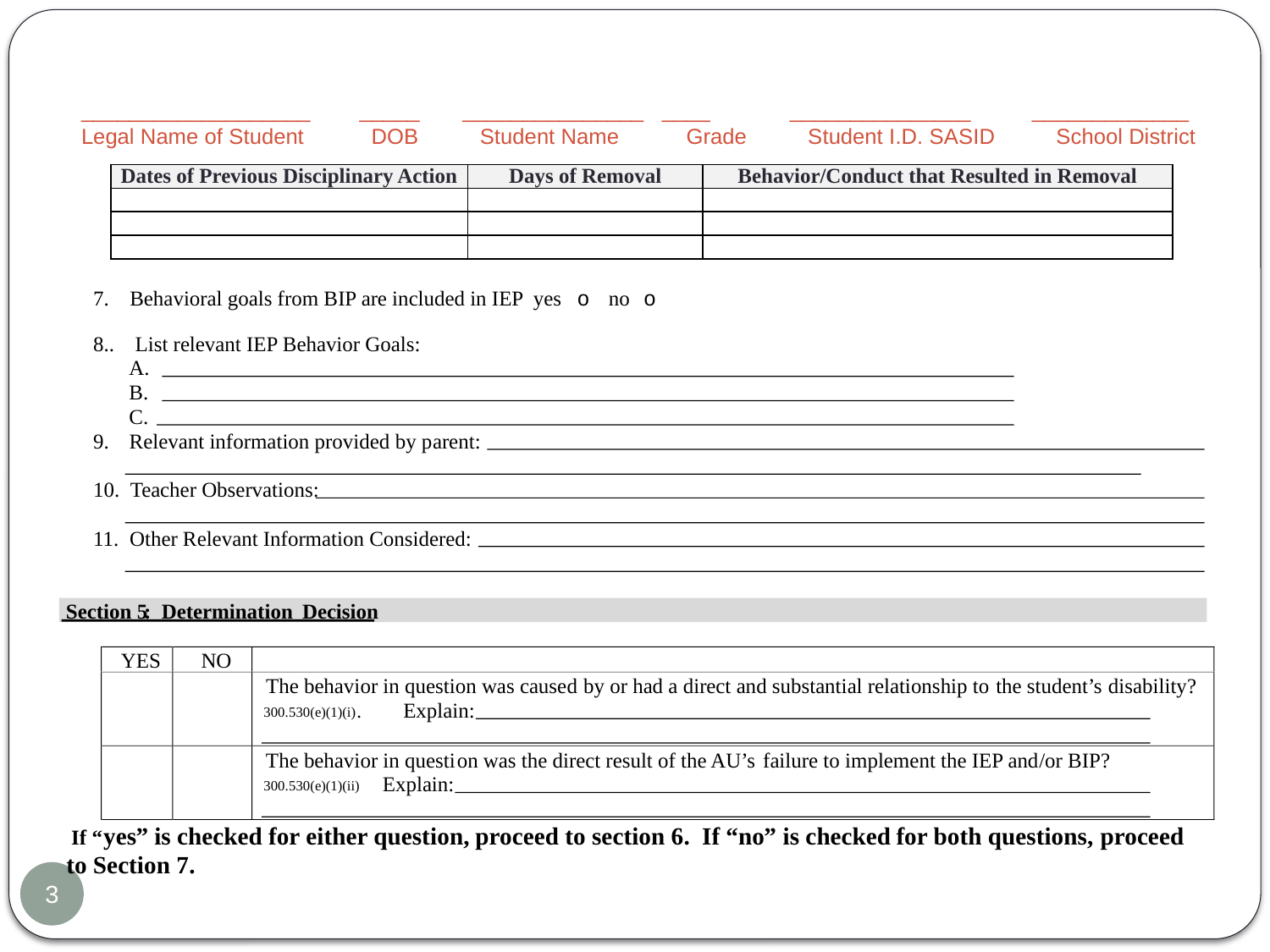

# ___________________        _____       _______________   ____             _______________          _____________ Legal Name of Student           DOB          Student Name           Grade          Student I.D. SASID          School District
| Dates of Previous Disciplinary Action | Days of Removal | Behavior/Conduct that Resulted in Removal |
| --- | --- | --- |
|  |  |  |
|  |  |  |
|  |  |  |

7.

Behavioral goals from BIP are included in IEP  yes
o

no
o

8..

List relevant IEP Behavior Goals:

A.

B.

C.

9.

Relevant information
provided

by
p
arent:

10.

Teacher Observations:

11.

Other Relevant Information Considered:

Section
5
:  Determination
Decision

YES

NO

The behavior in question was cause
d

by or had a direct and substantial relationship to
the student’s

disability?

Explain:

.
300.530(e)(1)(i)

T
he behavior in questi
on was the direct result of the AU’s

failure to implement the IEP and
/
or BIP?

Explain:

300.530(e)(1)(ii)

yes
”

is checked
for
either question
,

proceed to section
6
.  If
“
no
”

is checked
for both questions,
proceed

If
“
to Section
7
.

3